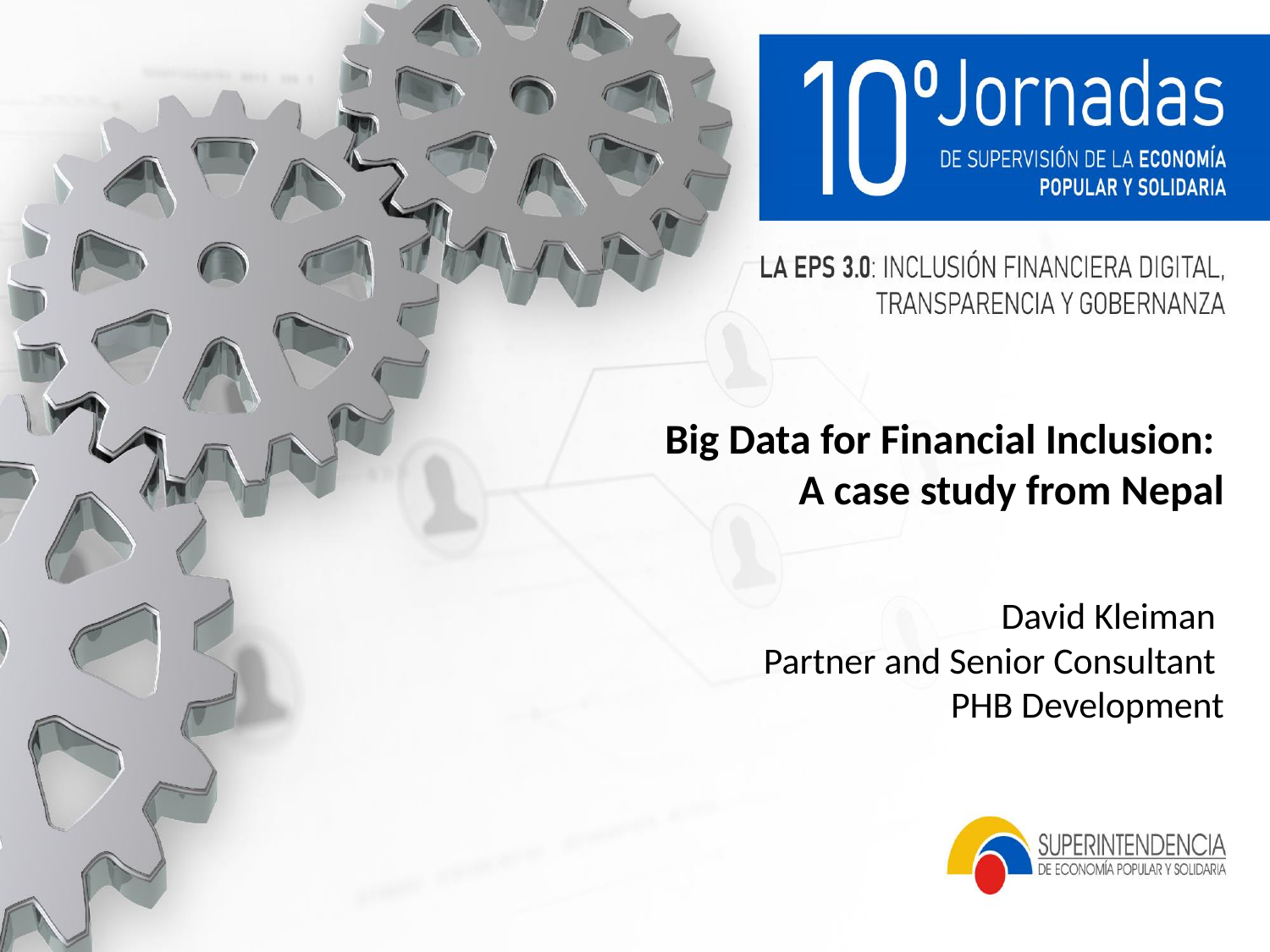

Big Data for Financial Inclusion:
A case study from Nepal

David Kleiman
Partner and Senior Consultant
PHB Development